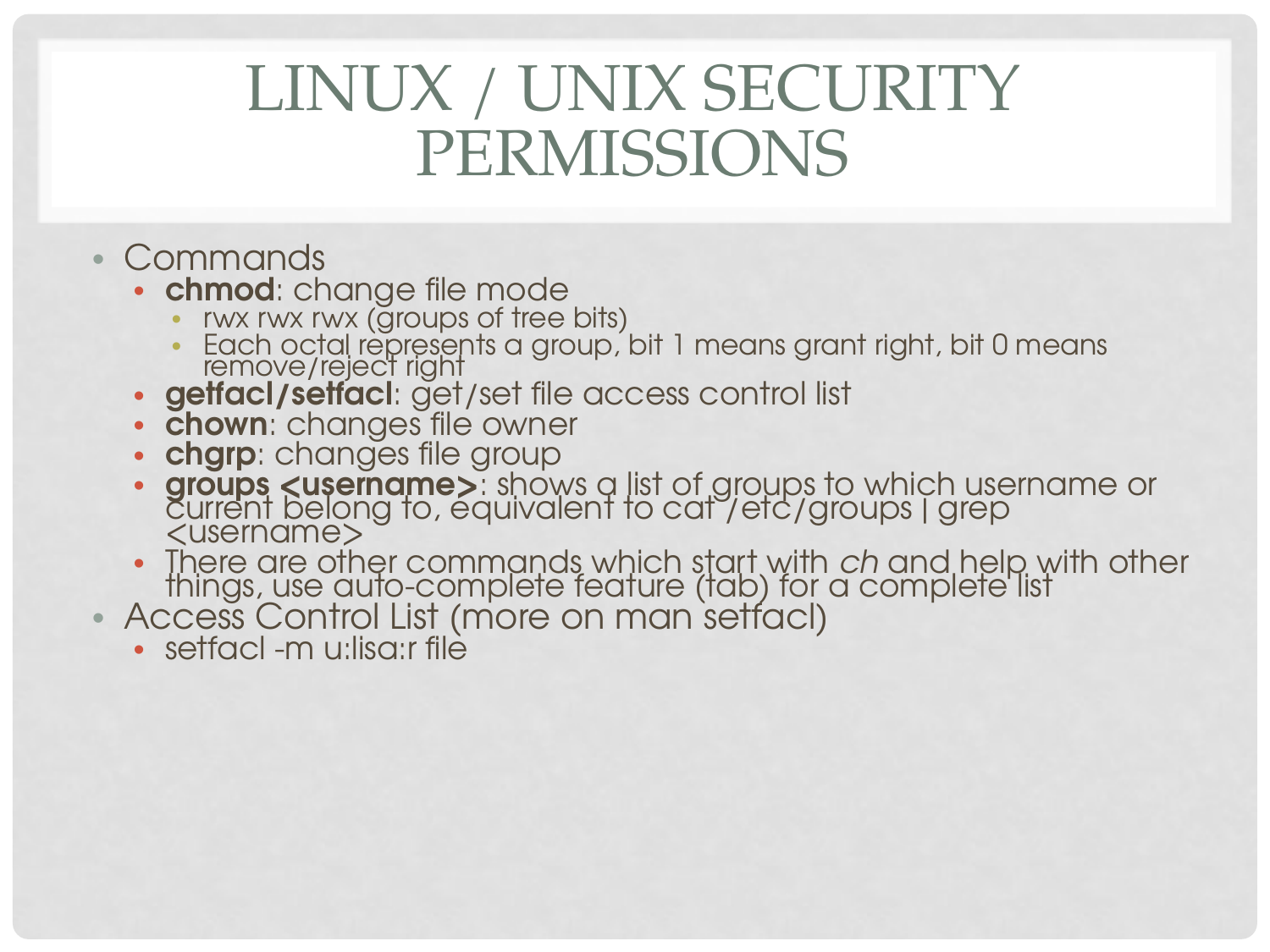

# Linux / Unix Security Permissions
Commands
chmod: change file mode
rwx rwx rwx (groups of tree bits)
Each octal represents a group, bit 1 means grant right, bit 0 means remove/reject right
getfacl/setfacl: get/set file access control list
chown: changes file owner
chgrp: changes file group
groups <username>: shows a list of groups to which username or current belong to, equivalent to cat /etc/groups | grep <username>
There are other commands which start with ch and help with other things, use auto-complete feature (tab) for a complete list
Access Control List (more on man setfacl)
setfacl -m u:lisa:r file